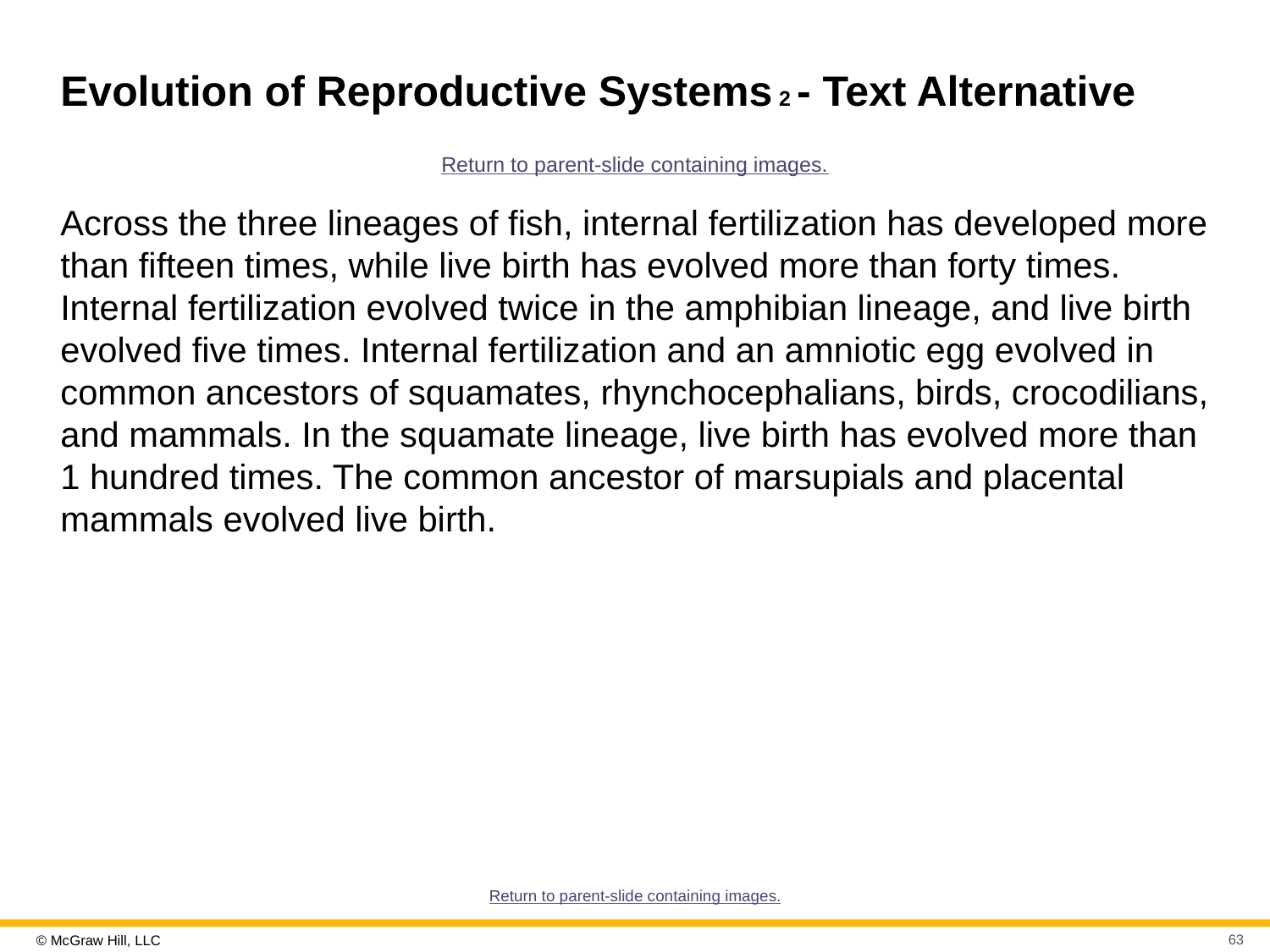

# Evolution of Reproductive Systems 2 - Text Alternative
Return to parent-slide containing images.
Across the three lineages of fish, internal fertilization has developed more than fifteen times, while live birth has evolved more than forty times. Internal fertilization evolved twice in the amphibian lineage, and live birth evolved five times. Internal fertilization and an amniotic egg evolved in common ancestors of squamates, rhynchocephalians, birds, crocodilians, and mammals. In the squamate lineage, live birth has evolved more than 1 hundred times. The common ancestor of marsupials and placental mammals evolved live birth.
Return to parent-slide containing images.
63